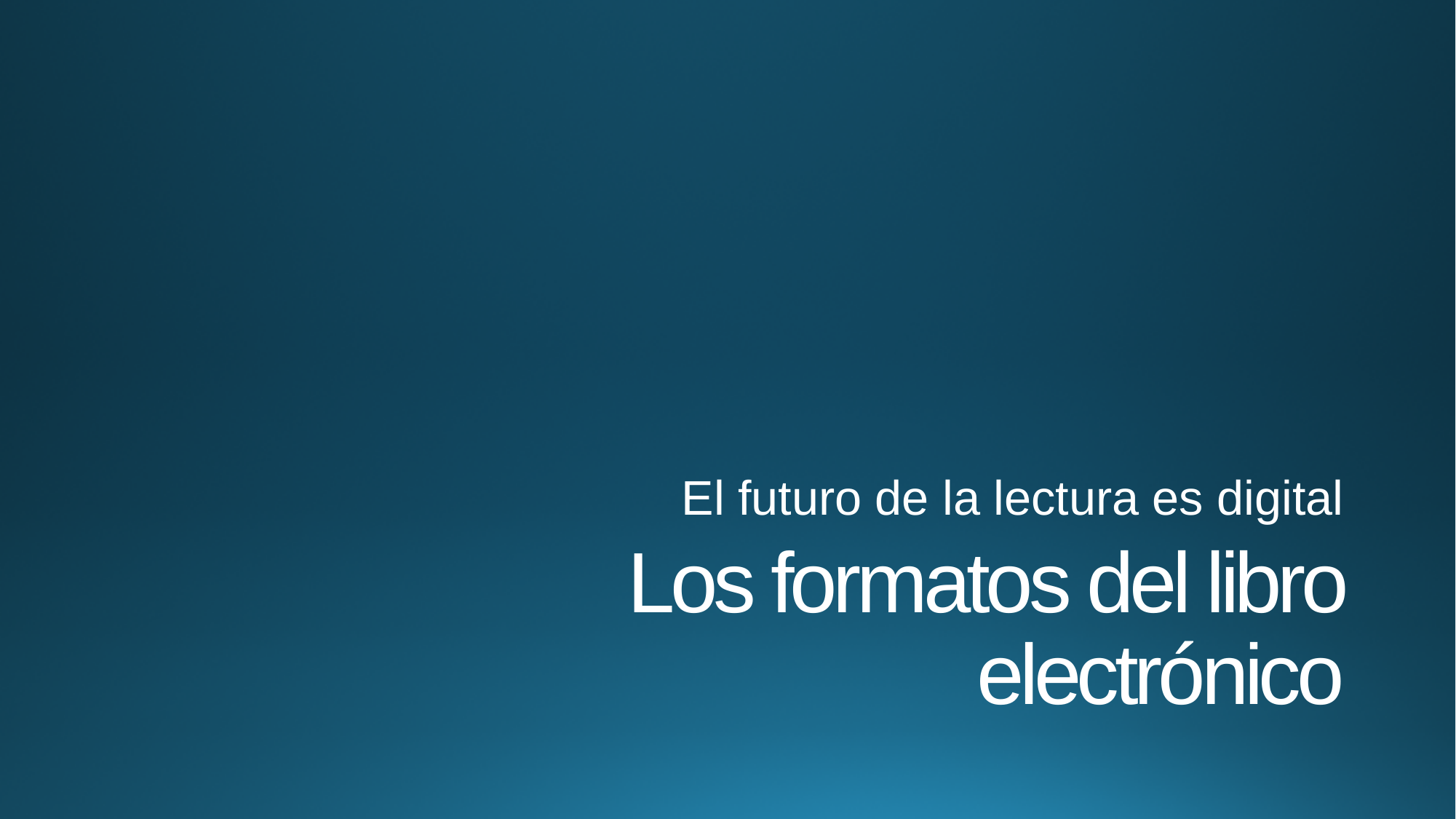

El futuro de la lectura es digital
# Los formatos del libro electrónico